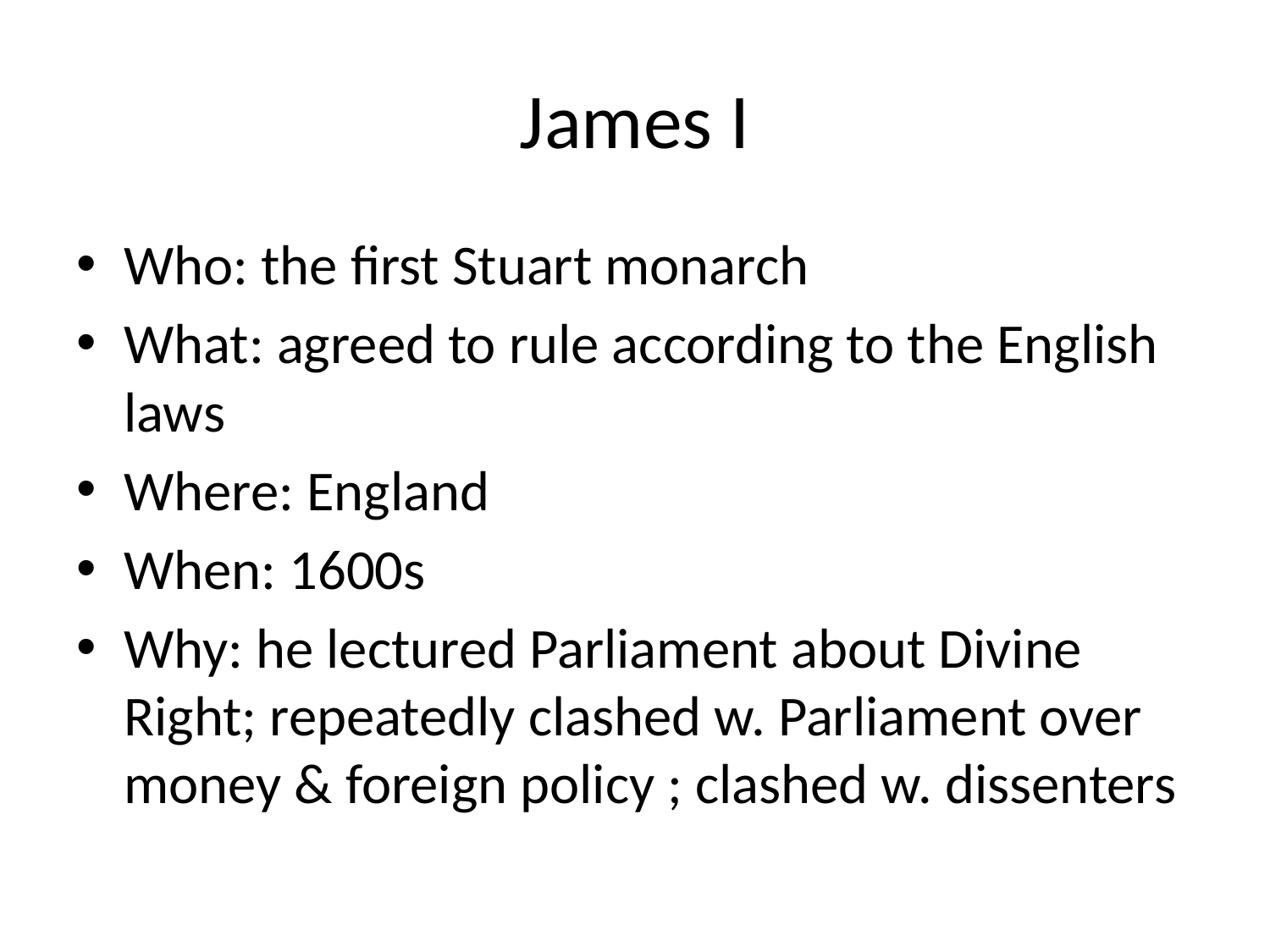

# James I
Who: the first Stuart monarch
What: agreed to rule according to the English laws
Where: England
When: 1600s
Why: he lectured Parliament about Divine Right; repeatedly clashed w. Parliament over money & foreign policy ; clashed w. dissenters